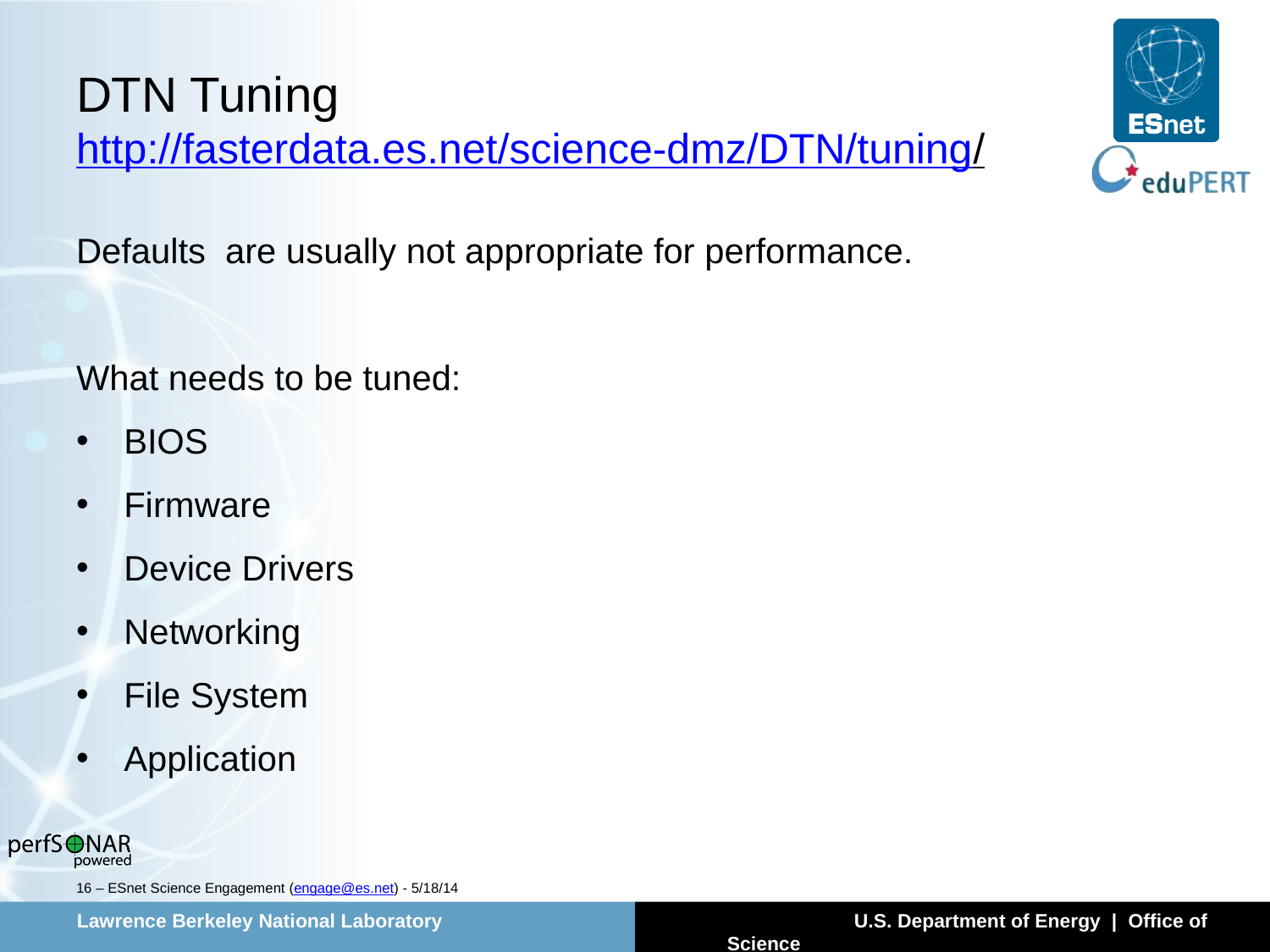

# DTN Tuning http://fasterdata.es.net/science-dmz/DTN/tuning/
Defaults  are usually not appropriate for performance.

What needs to be tuned:
BIOS
Firmware
Device Drivers
Networking
File System
Application
16 – ESnet Science Engagement (engage@es.net) - 5/18/14